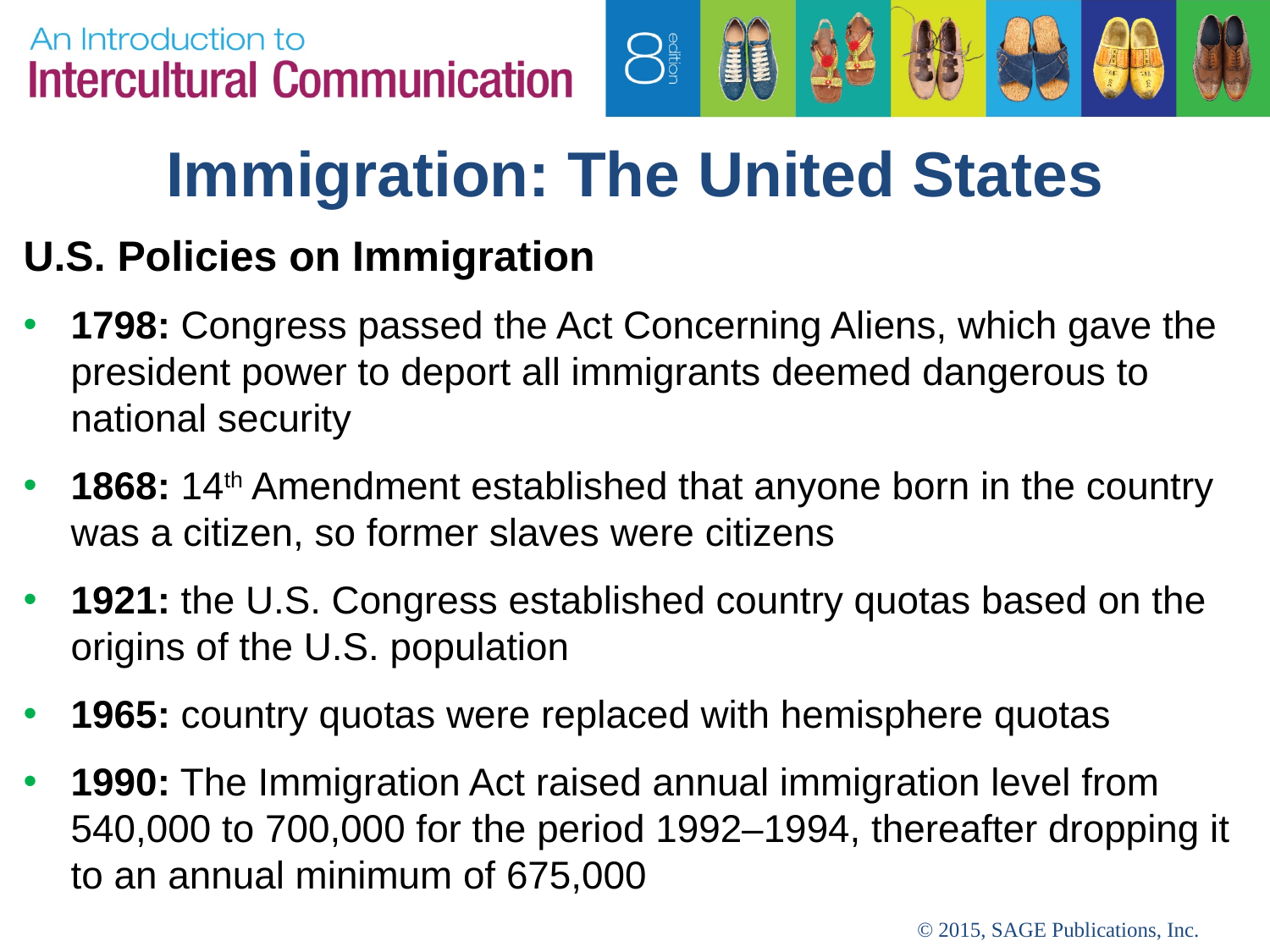

# Immigration: The United States
U.S. Policies on Immigration
1798: Congress passed the Act Concerning Aliens, which gave the president power to deport all immigrants deemed dangerous to national security
1868: 14th Amendment established that anyone born in the country was a citizen, so former slaves were citizens
1921: the U.S. Congress established country quotas based on the origins of the U.S. population
1965: country quotas were replaced with hemisphere quotas
1990: The Immigration Act raised annual immigration level from 540,000 to 700,000 for the period 1992–1994, thereafter dropping it to an annual minimum of 675,000
© 2015, SAGE Publications, Inc.